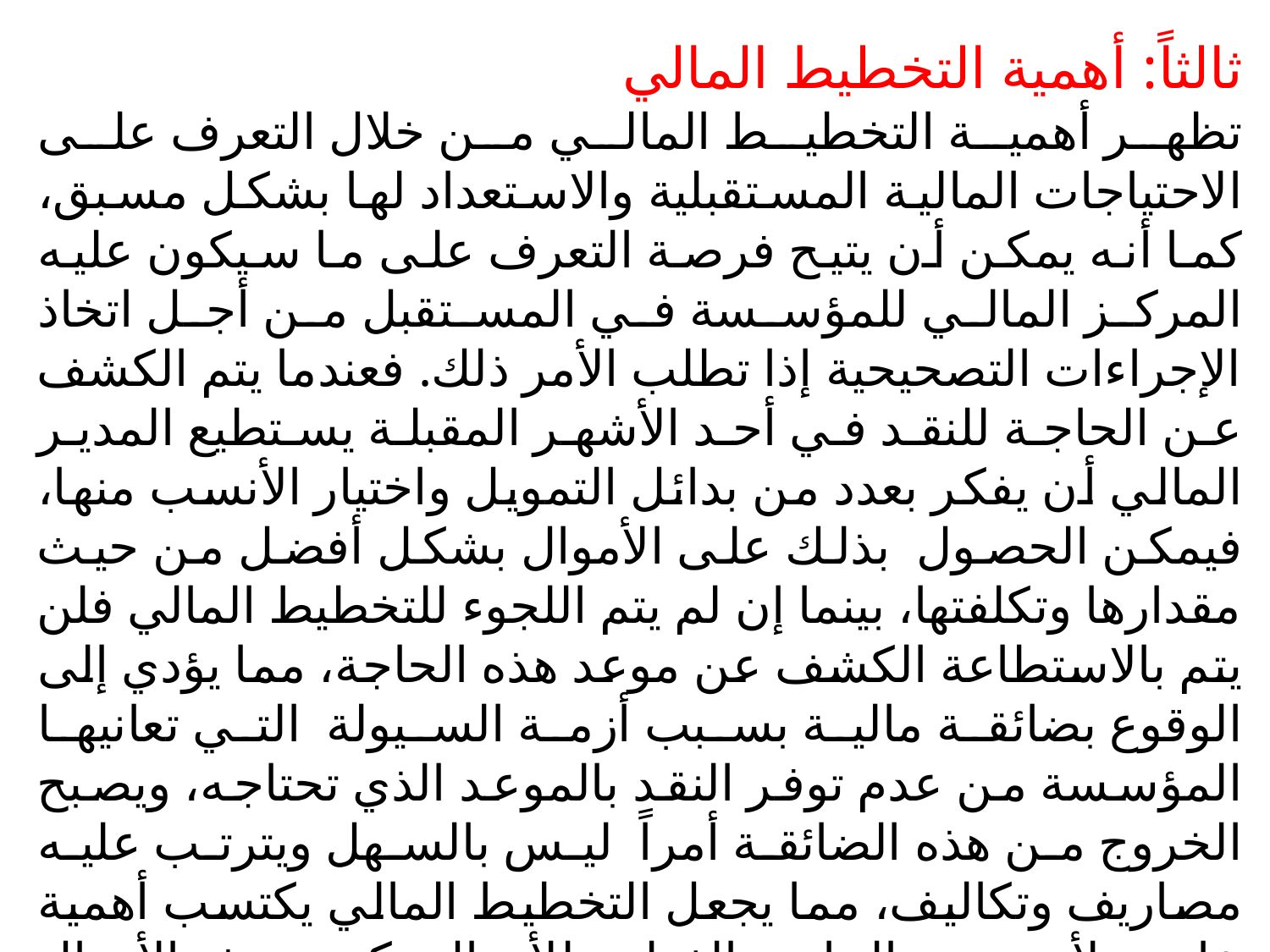

ثالثاً: أهمية التخطيط المالي
تظهر أهمية التخطيط المالي من خلال التعرف على الاحتياجات المالية المستقبلية والاستعداد لها بشكل مسبق، كما أنه يمكن أن يتيح فرصة التعرف على ما سيكون عليه المركز المالي للمؤسسة في المستقبل من أجل اتخاذ الإجراءات التصحيحية إذا تطلب الأمر ذلك. فعندما يتم الكشف عن الحاجة للنقد في أحد الأشهر المقبلة يستطيع المدير المالي أن يفكر بعدد من بدائل التمويل واختيار الأنسب منها، فيمكن الحصول  بذلك على الأموال بشكل أفضل من حيث مقدارها وتكلفتها، بينما إن لم يتم اللجوء للتخطيط المالي فلن يتم بالاستطاعة الكشف عن موعد هذه الحاجة، مما يؤدي إلى الوقوع بضائقة مالية بسبب أزمة السيولة  التي تعانيها المؤسسة من عدم توفر النقد بالموعد الذي تحتاجه، ويصبح الخروج من هذه الضائقة أمراً  ليس بالسهل ويترتب عليه مصاريف وتكاليف، مما يجعل التخطيط المالي يكتسب أهمية خاصة لأنه يحدد الحاجة الفعلية للأموال وكمية هذه الأموال ومدتها ومصدر تغطيتها وكذلك طريقة تسديدها.